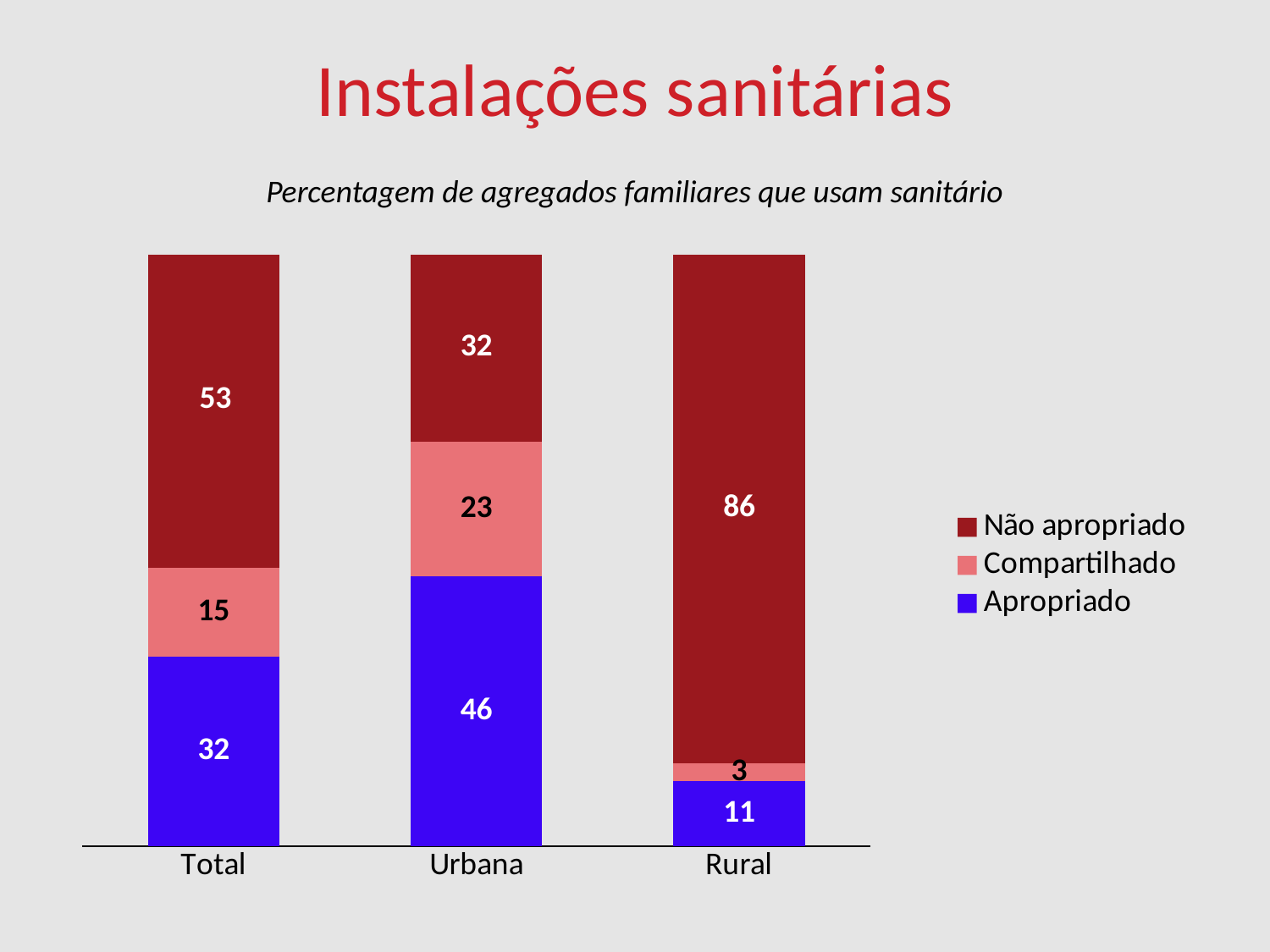

# Instalações sanitárias
Percentagem de agregados familiares que usam sanitário

### Chart

| Category | Apropriado | Compartilhado | Não apropriado |
|---|---|---|---|
| Total | 32.0 | 15.0 | 53.0 |
| Urbana | 46.0 | 23.0 | 32.0 |
| Rural | 11.0 | 3.0 | 86.0 |